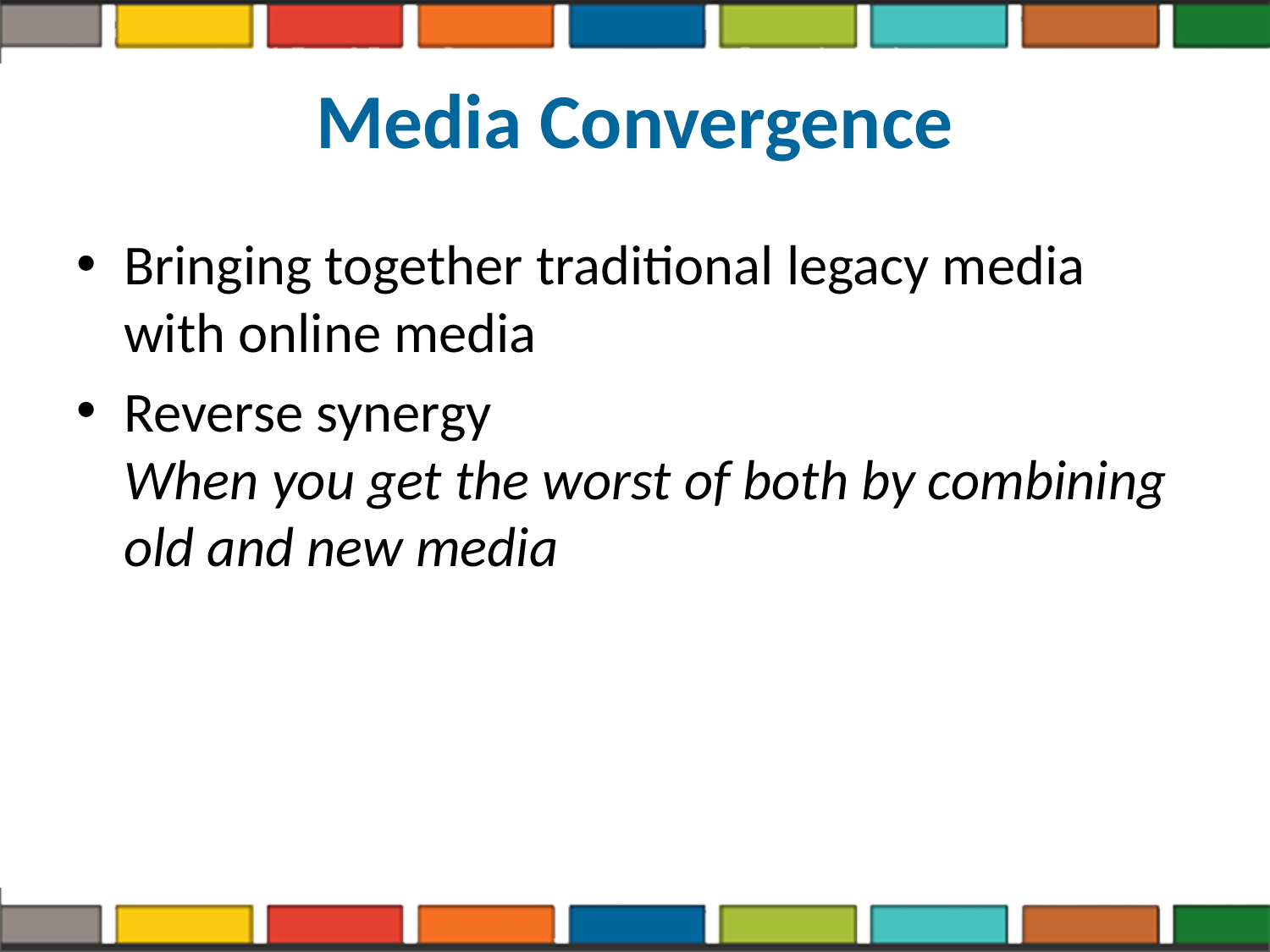

# Media Convergence
Bringing together traditional legacy media with online media
Reverse synergy
When you get the worst of both by combining old and new media